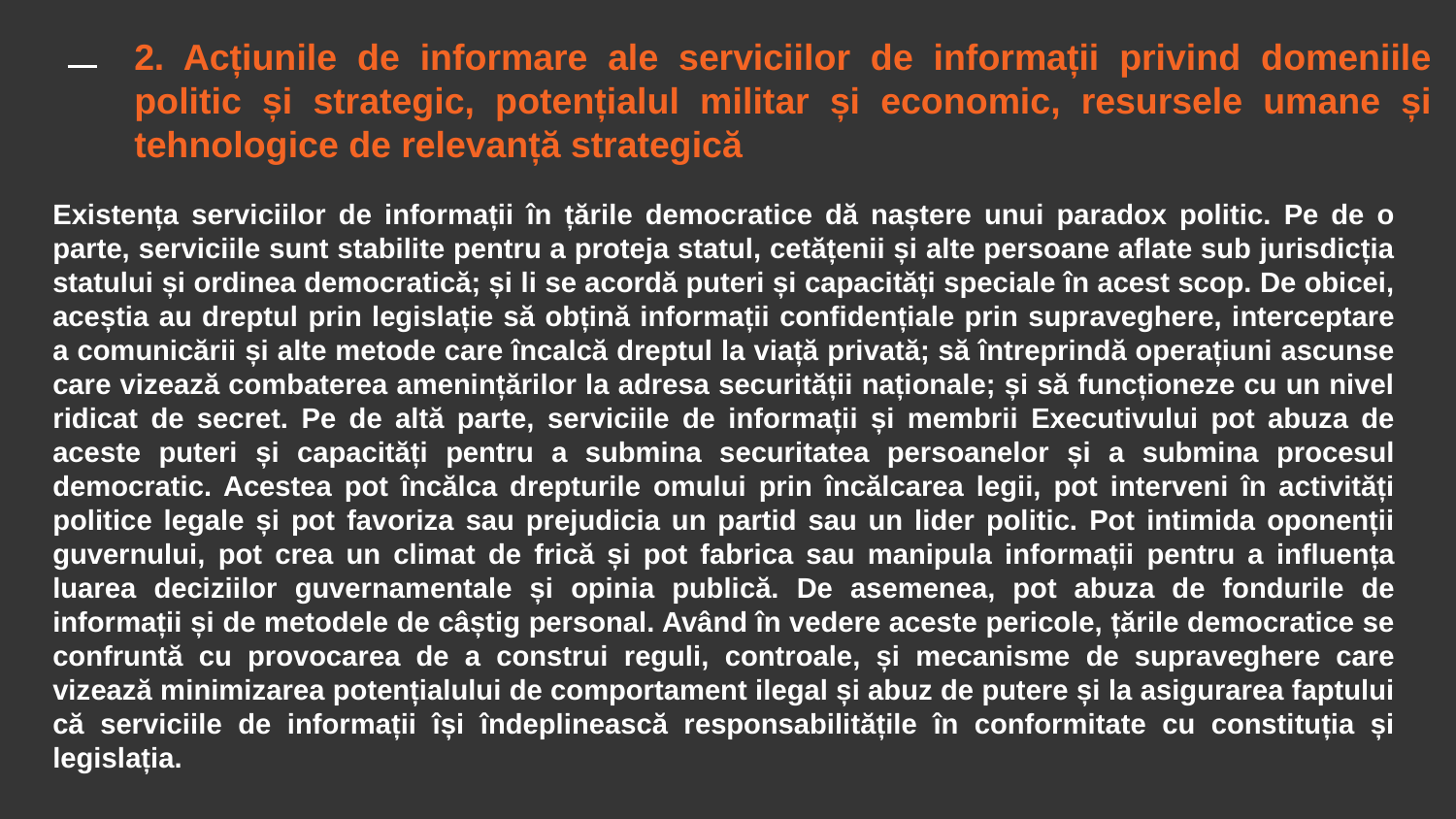

# 2. Acțiunile de informare ale serviciilor de informații privind domeniile politic și strategic, potențialul militar și economic, resursele umane și tehnologice de relevanță strategică
Existența serviciilor de informații în țările democratice dă naștere unui paradox politic. Pe de o parte, serviciile sunt stabilite pentru a proteja statul, cetățenii și alte persoane aflate sub jurisdicția statului și ordinea democratică; și li se acordă puteri și capacități speciale în acest scop. De obicei, aceștia au dreptul prin legislație să obțină informații confidențiale prin supraveghere, interceptare a comunicării și alte metode care încalcă dreptul la viață privată; să întreprindă operațiuni ascunse care vizează combaterea amenințărilor la adresa securității naționale; și să funcționeze cu un nivel ridicat de secret. Pe de altă parte, serviciile de informații și membrii Executivului pot abuza de aceste puteri și capacități pentru a submina securitatea persoanelor și a submina procesul democratic. Acestea pot încălca drepturile omului prin încălcarea legii, pot interveni în activități politice legale și pot favoriza sau prejudicia un partid sau un lider politic. Pot intimida oponenții guvernului, pot crea un climat de frică și pot fabrica sau manipula informații pentru a influența luarea deciziilor guvernamentale și opinia publică. De asemenea, pot abuza de fondurile de informații și de metodele de câștig personal. Având în vedere aceste pericole, țările democratice se confruntă cu provocarea de a construi reguli, controale, și mecanisme de supraveghere care vizează minimizarea potențialului de comportament ilegal și abuz de putere și la asigurarea faptului că serviciile de informații își îndeplinească responsabilitățile în conformitate cu constituția și legislația.